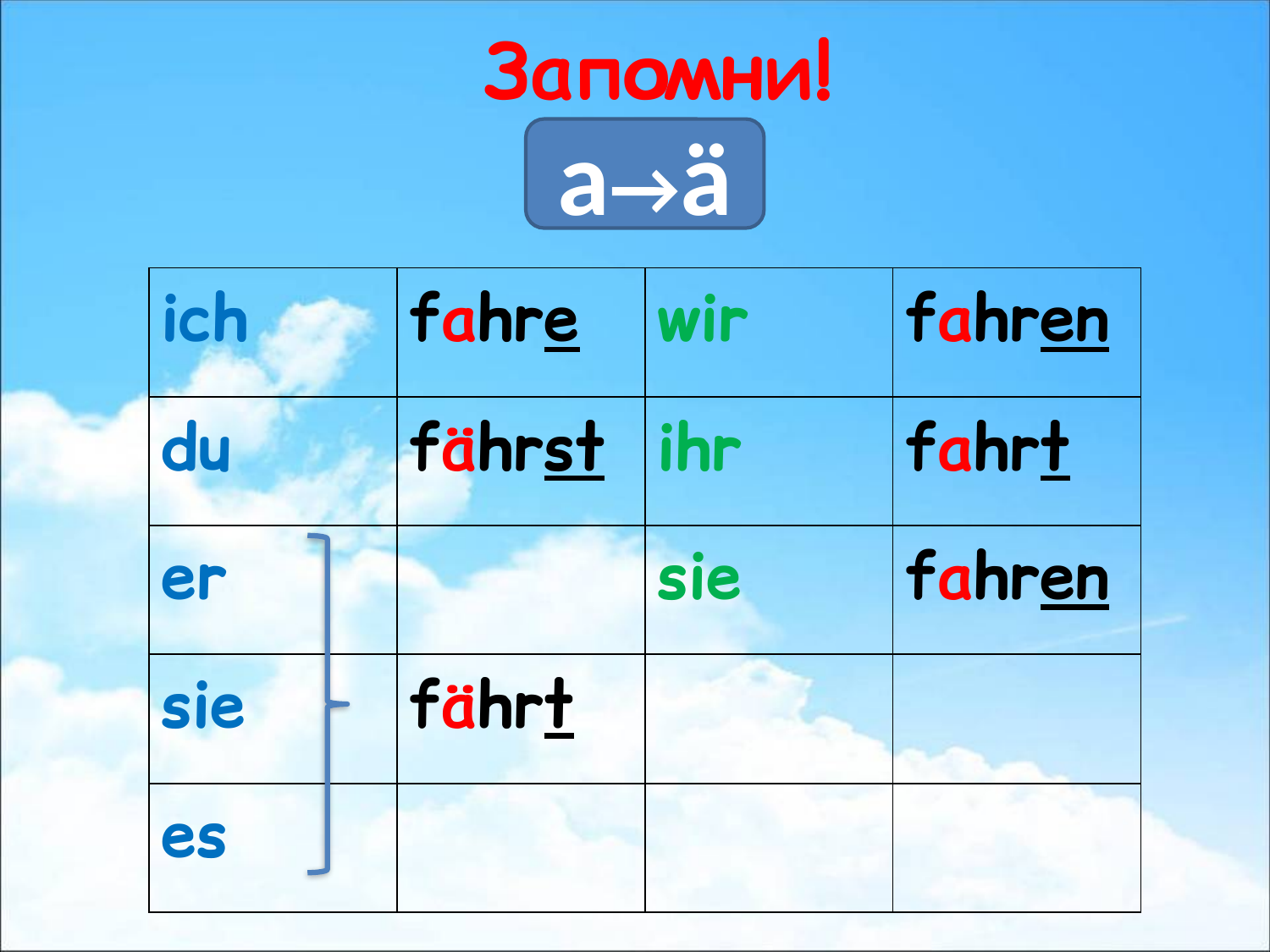

# Запомни!
a→ä
| ich | fahre | wir | fahren |
| --- | --- | --- | --- |
| du | fährst | ihr | fahrt |
| er |  | sie | fahren |
| sie | fährt |  |  |
| es |  |  |  |